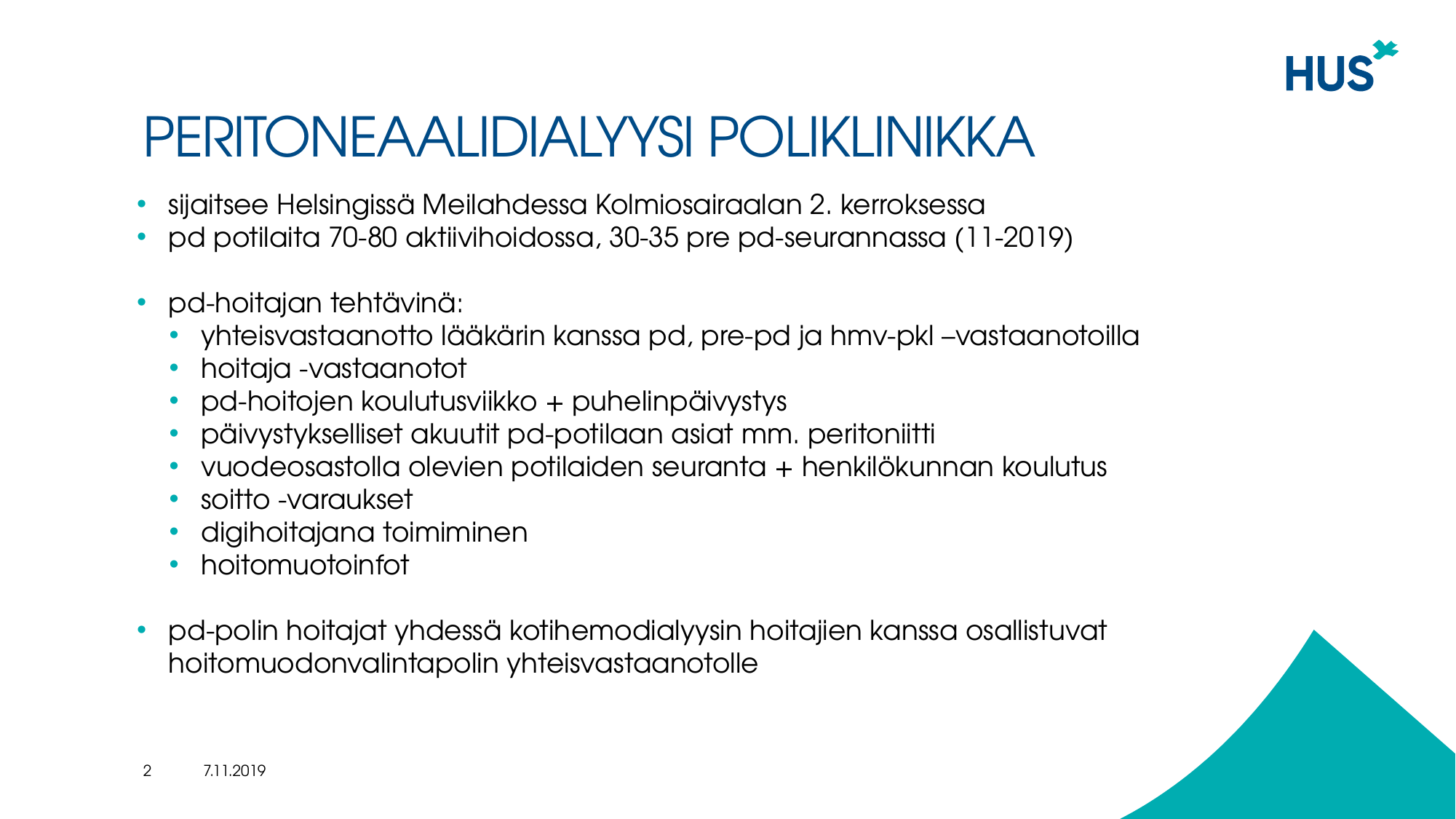

# PERITONEAALIDIALYYSI POLIKLINIKKA
sijaitsee Helsingissä Meilahdessa Kolmiosairaalan 2. kerroksessa
pd potilaita 70-80 aktiivihoidossa, 30-35 pre pd-seurannassa (11-2019)

pd-hoitajan tehtävinä:
yhteisvastaanotto lääkärin kanssa pd, pre-pd ja hmv-pkl –vastaanotoilla
hoitaja -vastaanotot
pd-hoitojen koulutusviikko + puhelinpäivystys
päivystykselliset akuutit pd-potilaan asiat mm. peritoniitti
vuodeosastolla olevien potilaiden seuranta + henkilökunnan koulutus
soitto -varaukset
digihoitajana toimiminen
hoitomuotoinfot

pd-polin hoitajat yhdessä kotihemodialyysin hoitajien kanssa osallistuvat hoitomuodonvalintapolin yhteisvastaanotolle

2
7.11.2019